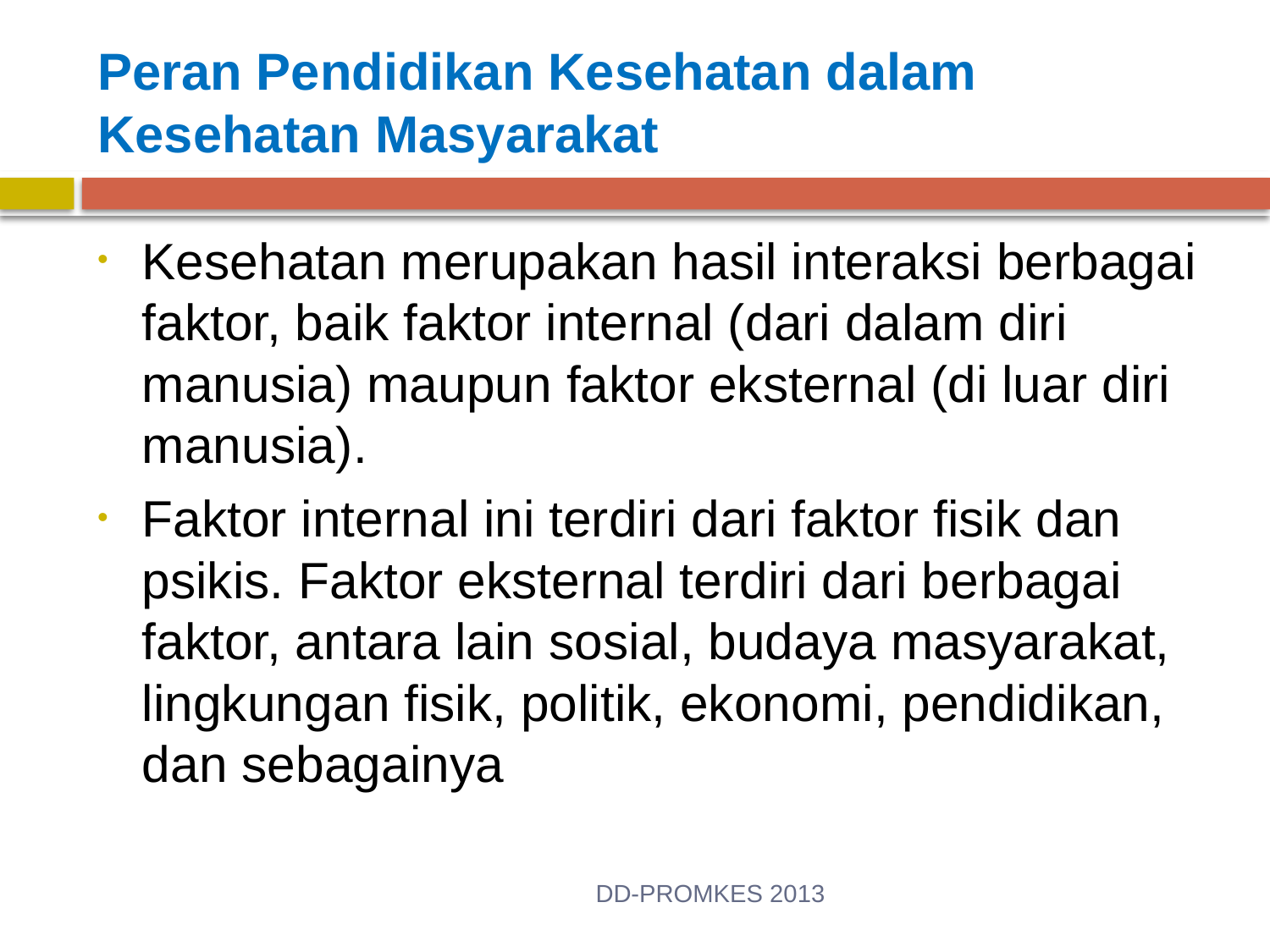

# Peran Pendidikan Kesehatan dalam Kesehatan Masyarakat
Kesehatan merupakan hasil interaksi berbagai faktor, baik faktor internal (dari dalam diri manusia) maupun faktor eksternal (di luar diri manusia).
Faktor internal ini terdiri dari faktor fisik dan psikis. Faktor eksternal terdiri dari berbagai faktor, antara lain sosial, budaya masyarakat, lingkungan fisik, politik, ekonomi, pendidikan, dan sebagainya
DD-PROMKES 2013